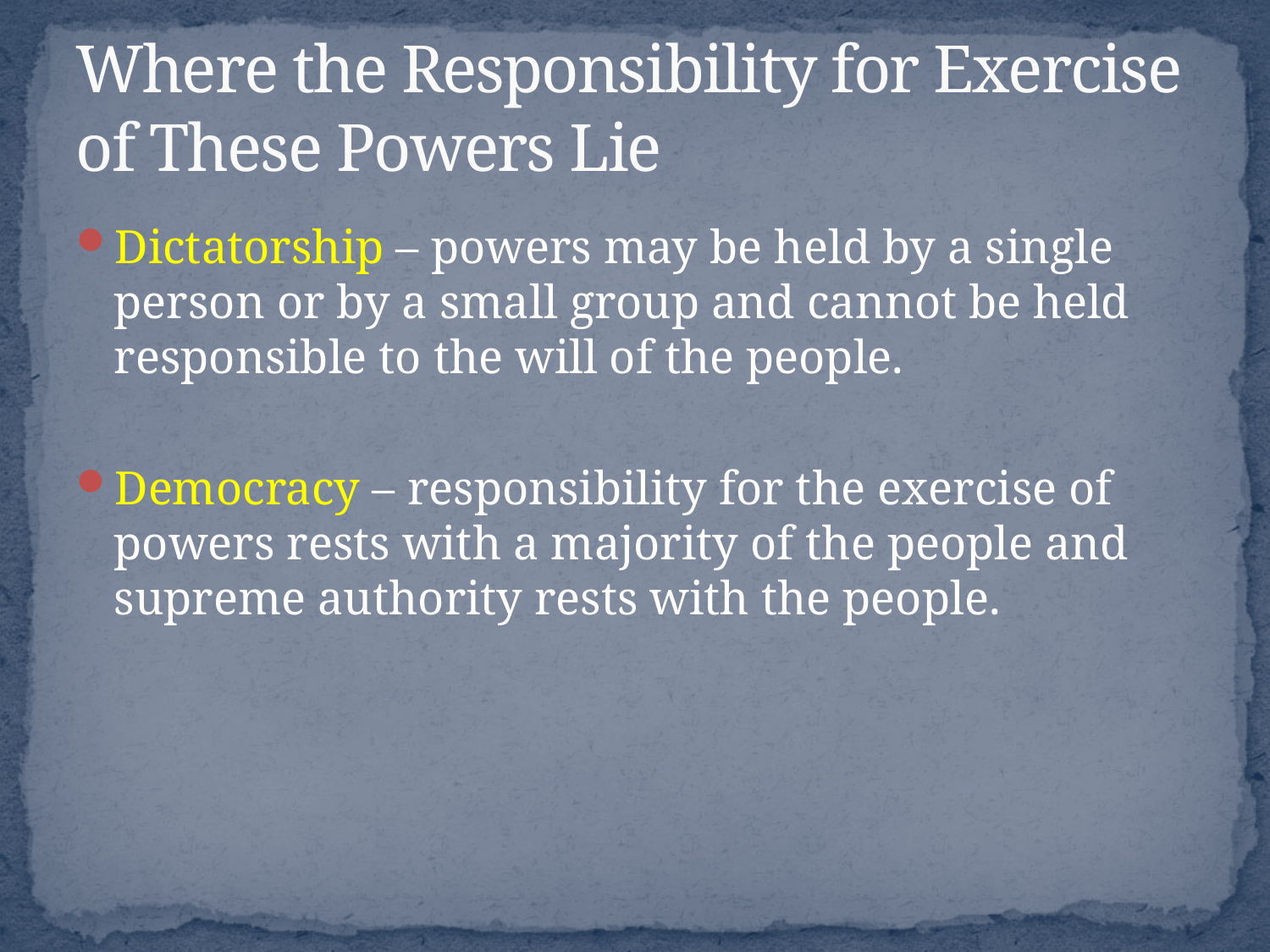

# Where the Responsibility for Exercise of These Powers Lie
Dictatorship – powers may be held by a single person or by a small group and cannot be held responsible to the will of the people.

Democracy – responsibility for the exercise of powers rests with a majority of the people and supreme authority rests with the people.